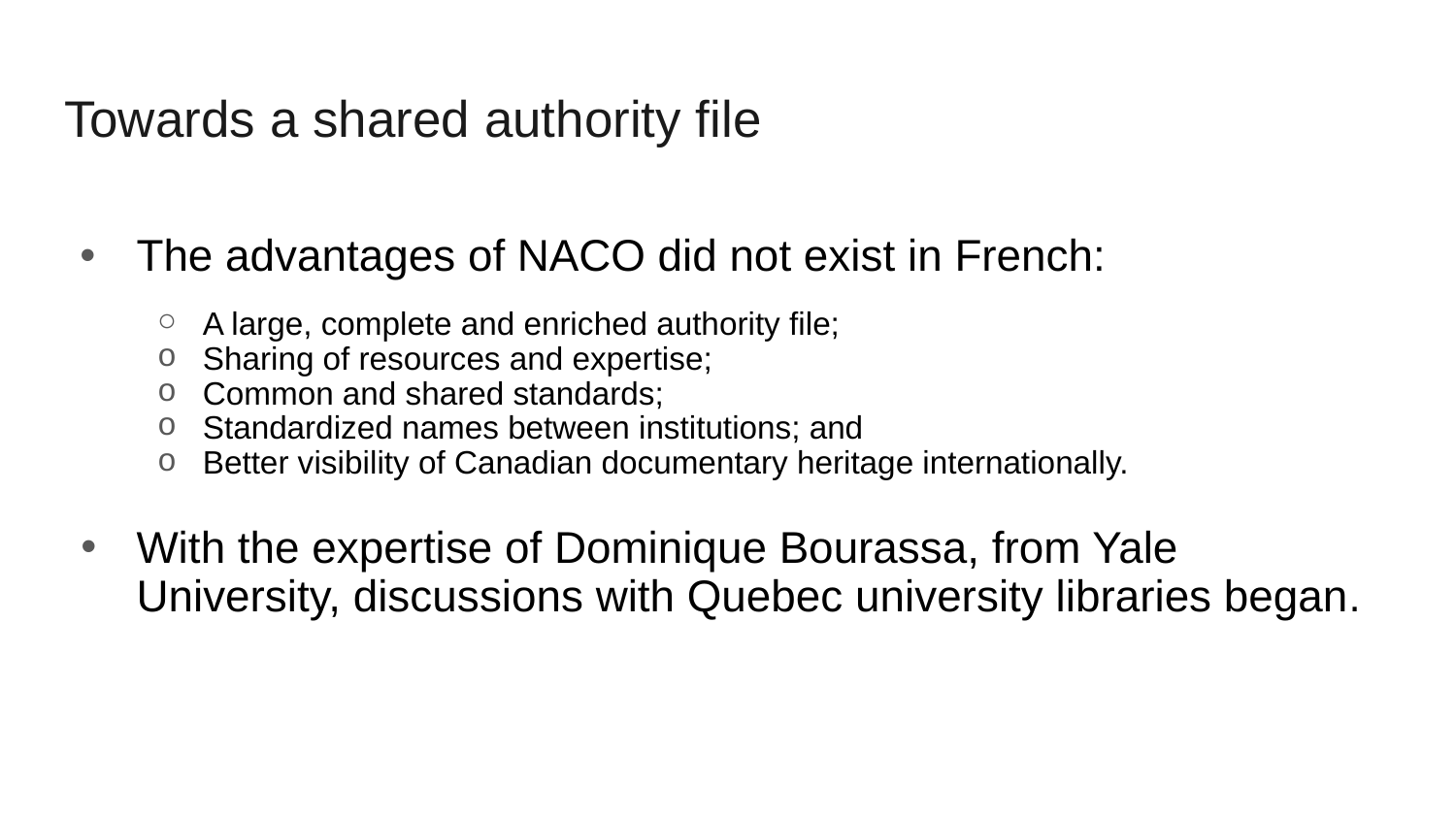

# Towards a shared authority file​
The advantages of NACO did not exist in French:

A large, complete and enriched authority file;
Sharing of resources and expertise;
Common and shared standards;
Standardized names between institutions; and
Better visibility of Canadian documentary heritage internationally.

With the expertise of Dominique Bourassa, from Yale University, discussions with Quebec university libraries began.